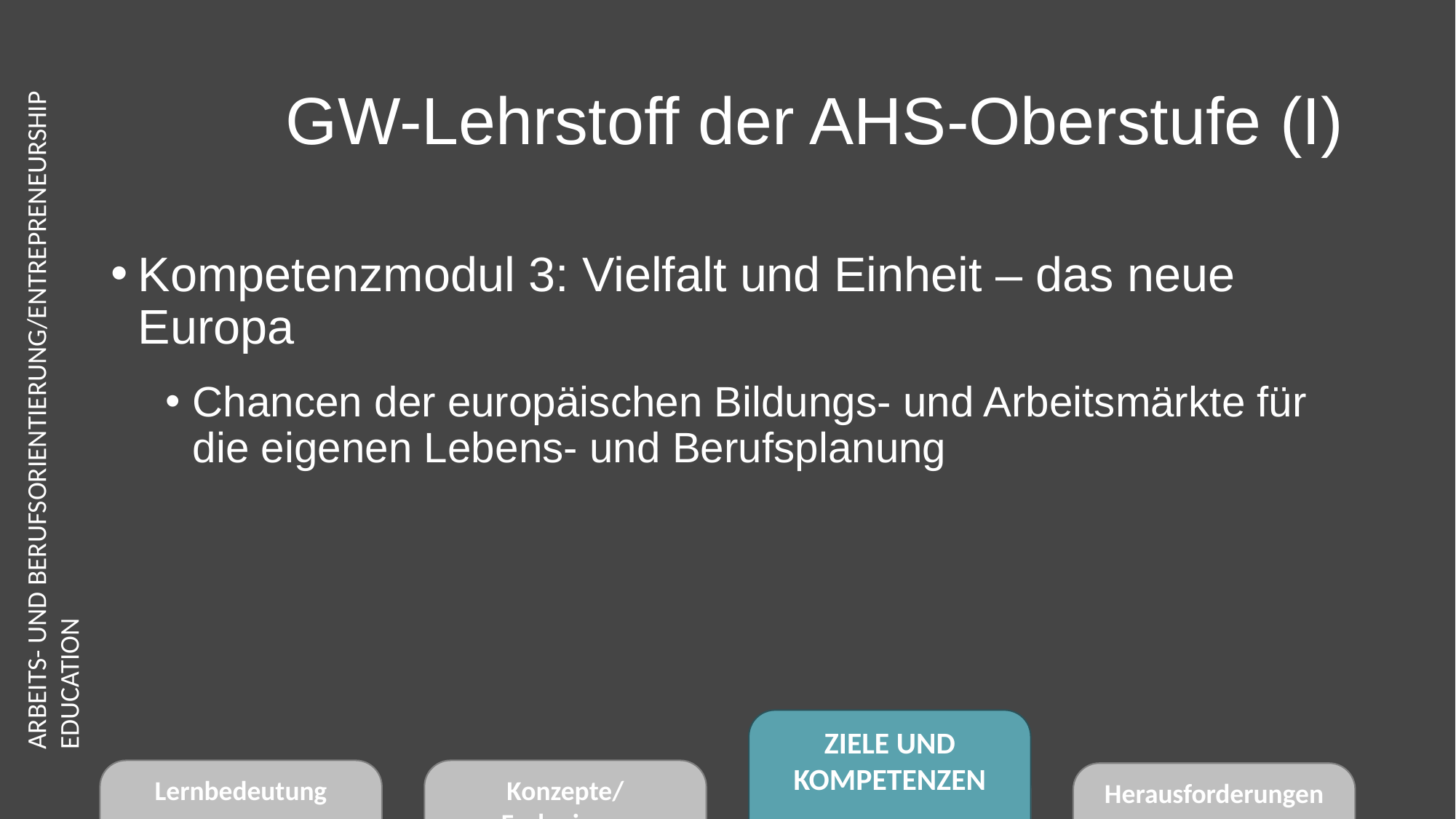

# GW-Lehrstoff der AHS-Oberstufe (I)
Kompetenzmodul 3: Vielfalt und Einheit – das neue Europa
Chancen der europäischen Bildungs- und Arbeitsmärkte für die eigenen Lebens- und Berufsplanung